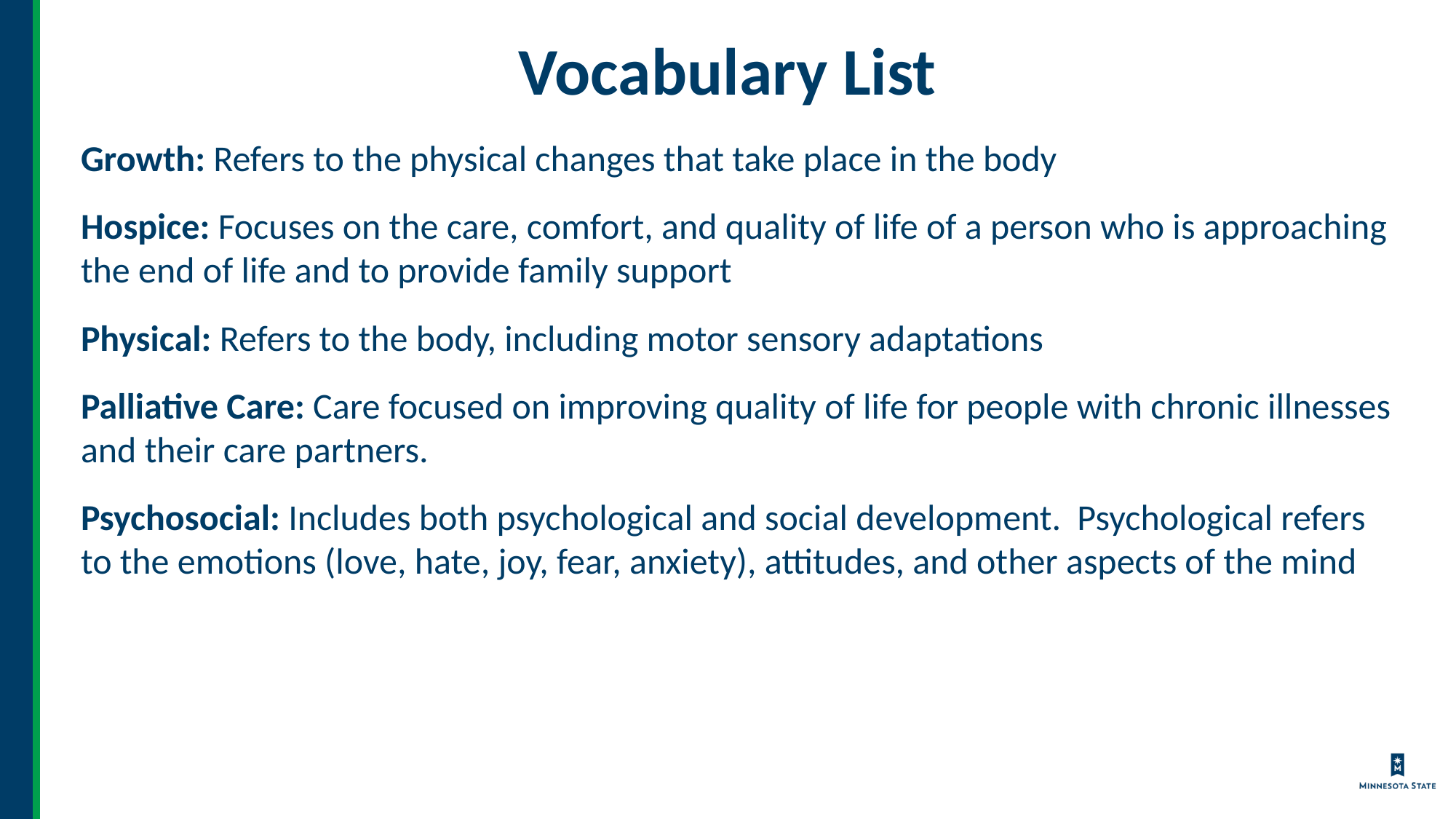

# Vocabulary List
Growth: Refers to the physical changes that take place in the body
Hospice: Focuses on the care, comfort, and quality of life of a person who is approaching the end of life and to provide family support
Physical: Refers to the body, including motor sensory adaptations
Palliative Care: Care focused on improving quality of life for people with chronic illnesses and their care partners.
Psychosocial: Includes both psychological and social development.  Psychological refers to the emotions (love, hate, joy, fear, anxiety), attitudes, and other aspects of the mind